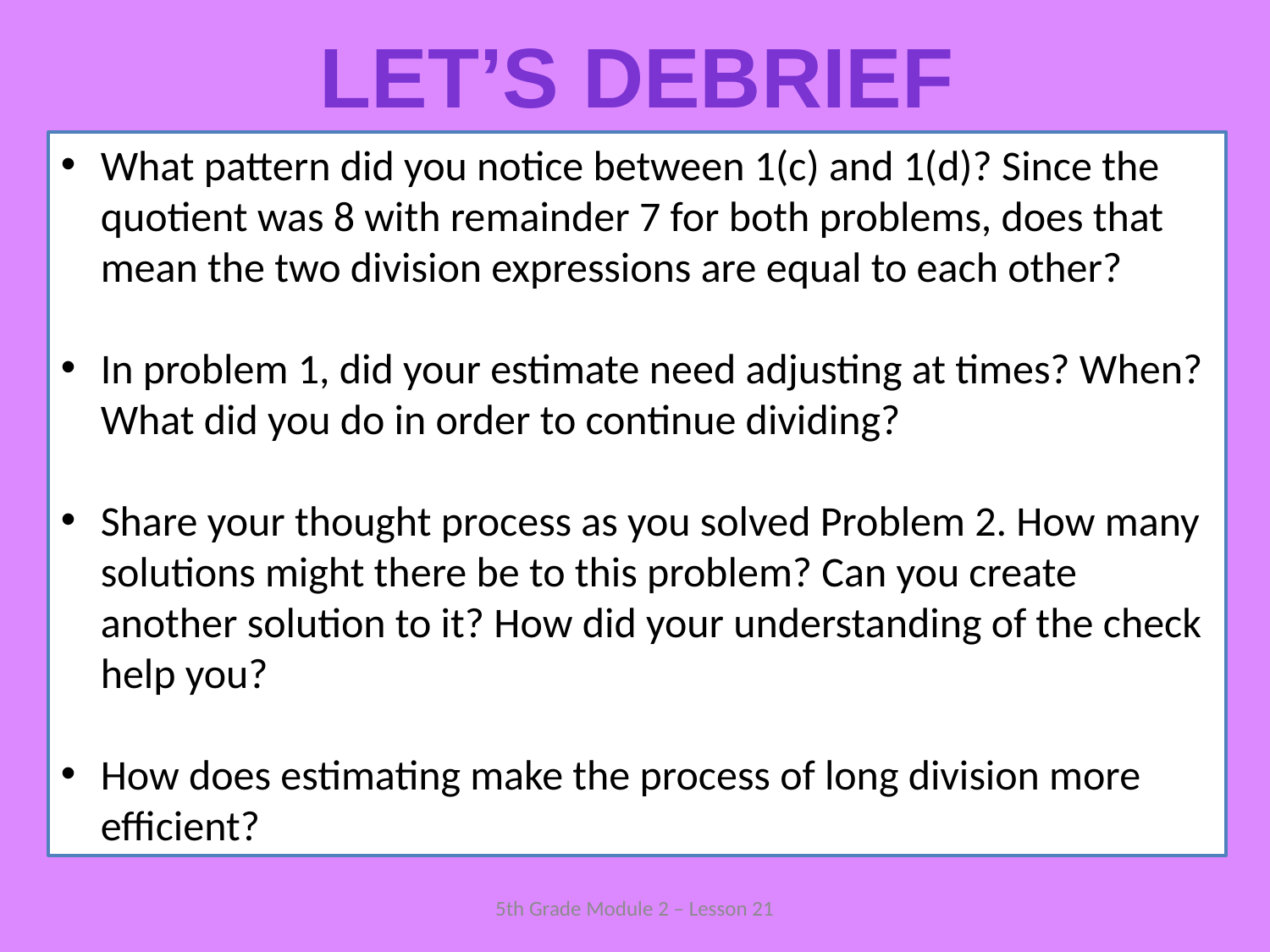

LET’S Debrief
What pattern did you notice between 1(c) and 1(d)? Since the quotient was 8 with remainder 7 for both problems, does that mean the two division expressions are equal to each other?

In problem 1, did your estimate need adjusting at times? When? What did you do in order to continue dividing?

Share your thought process as you solved Problem 2. How many solutions might there be to this problem? Can you create another solution to it? How did your understanding of the check help you?
How does estimating make the process of long division more efficient?
5th Grade Module 2 – Lesson 21